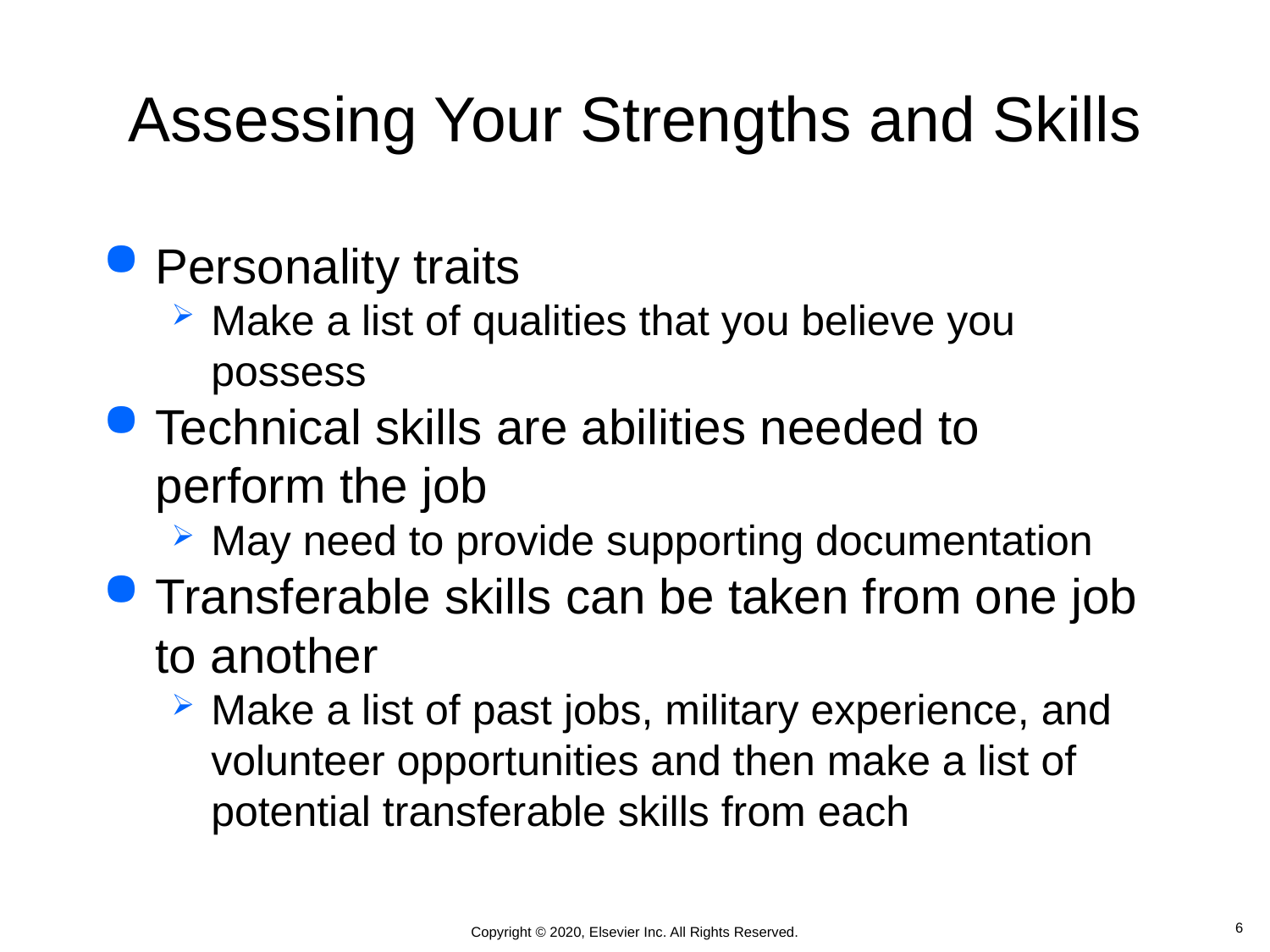

# Assessing Your Strengths and Skills
Personality traits
Make a list of qualities that you believe you possess
Technical skills are abilities needed to perform the job
May need to provide supporting documentation
Transferable skills can be taken from one job to another
Make a list of past jobs, military experience, and volunteer opportunities and then make a list of potential transferable skills from each
 6